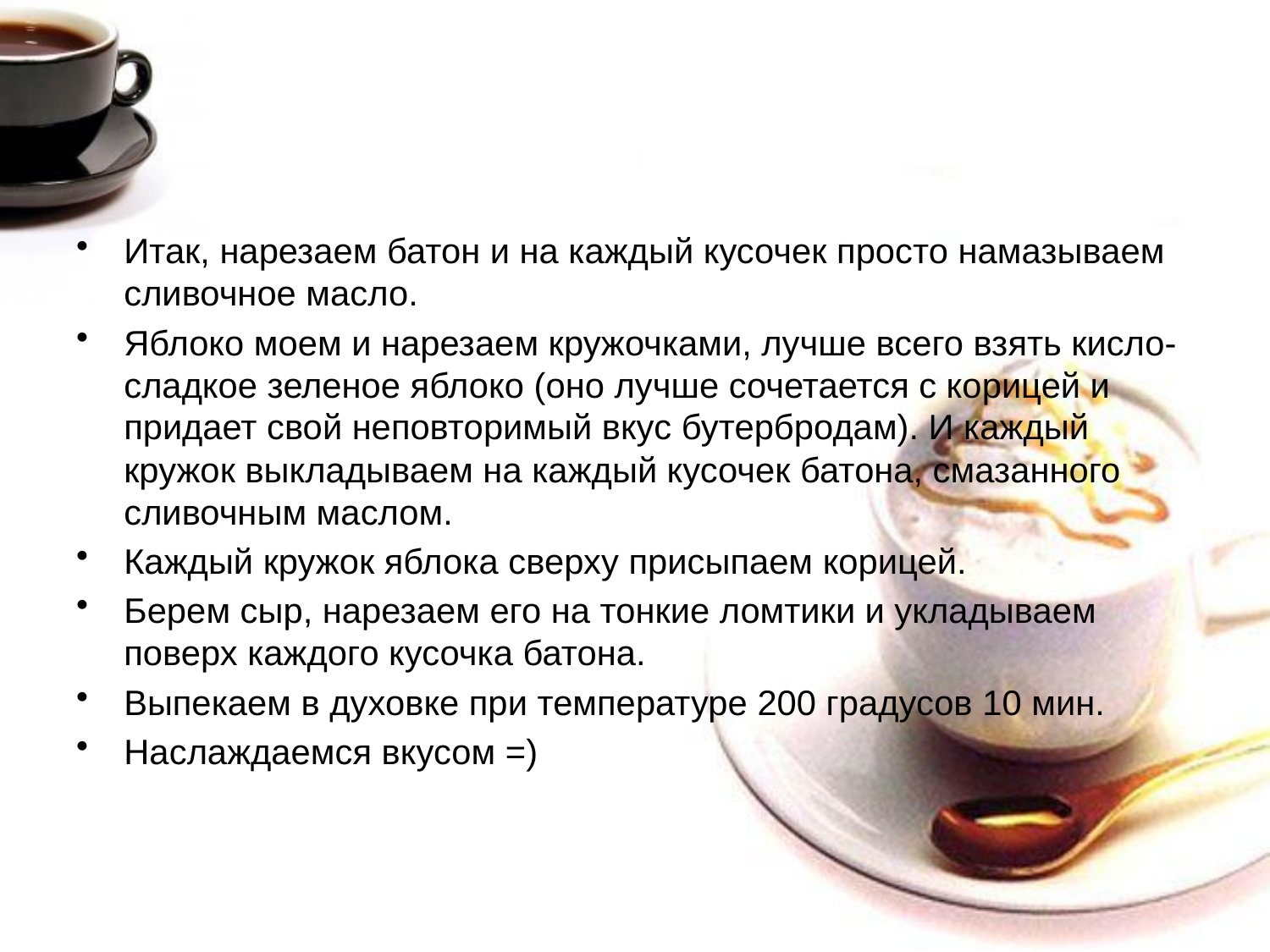

#
Итак, нарезаем батон и на каждый кусочек просто намазываем сливочное масло.
Яблоко моем и нарезаем кружочками, лучше всего взять кисло-сладкое зеленое яблоко (оно лучше сочетается с корицей и придает свой неповторимый вкус бутербродам). И каждый кружок выкладываем на каждый кусочек батона, смазанного сливочным маслом.
Каждый кружок яблока сверху присыпаем корицей.
Берем сыр, нарезаем его на тонкие ломтики и укладываем поверх каждого кусочка батона.
Выпекаем в духовке при температуре 200 градусов 10 мин.
Наслаждаемся вкусом =)